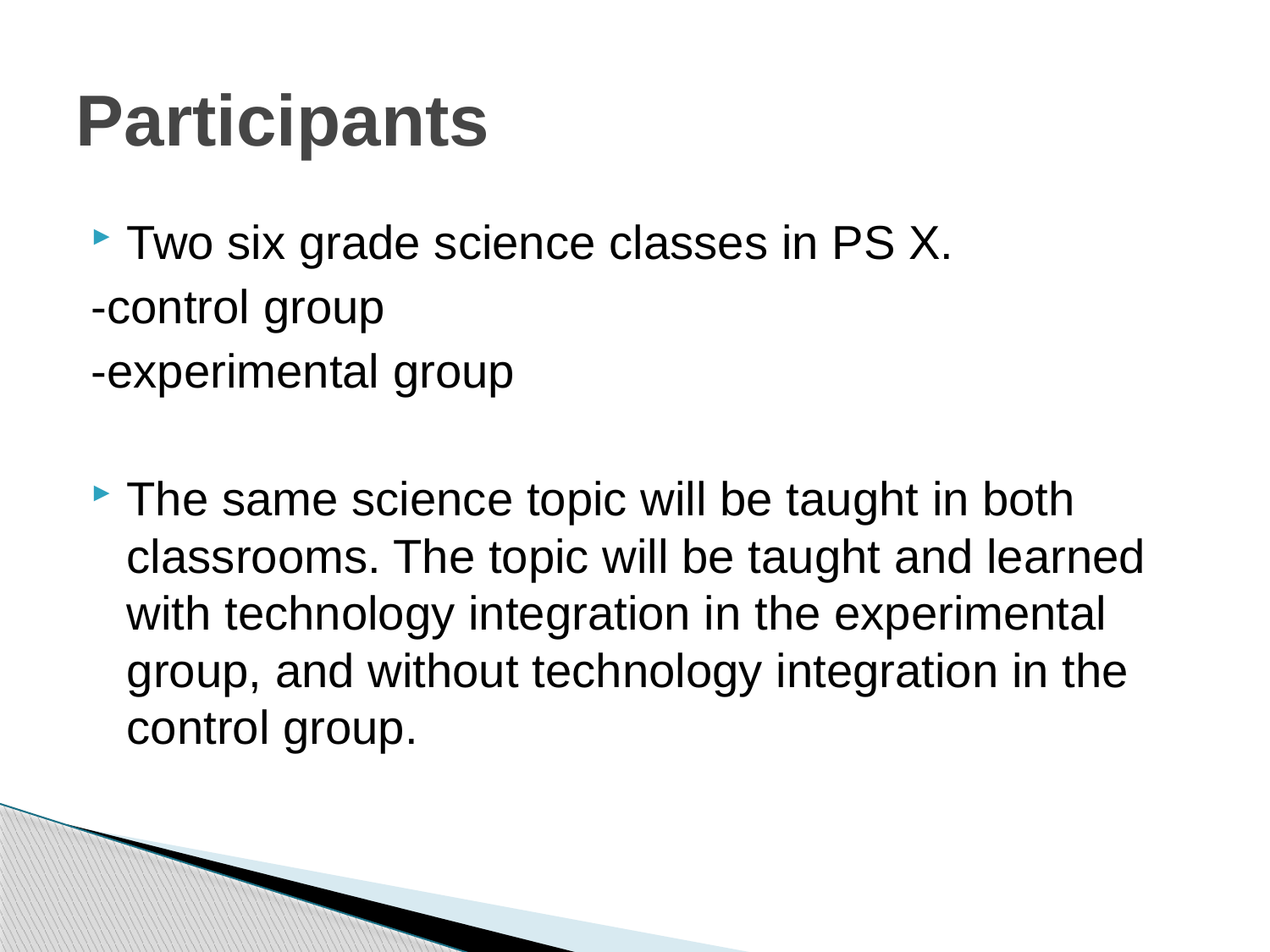

# Participants
Two six grade science classes in PS X.
-control group
-experimental group

The same science topic will be taught in both classrooms. The topic will be taught and learned with technology integration in the experimental group, and without technology integration in the control group.